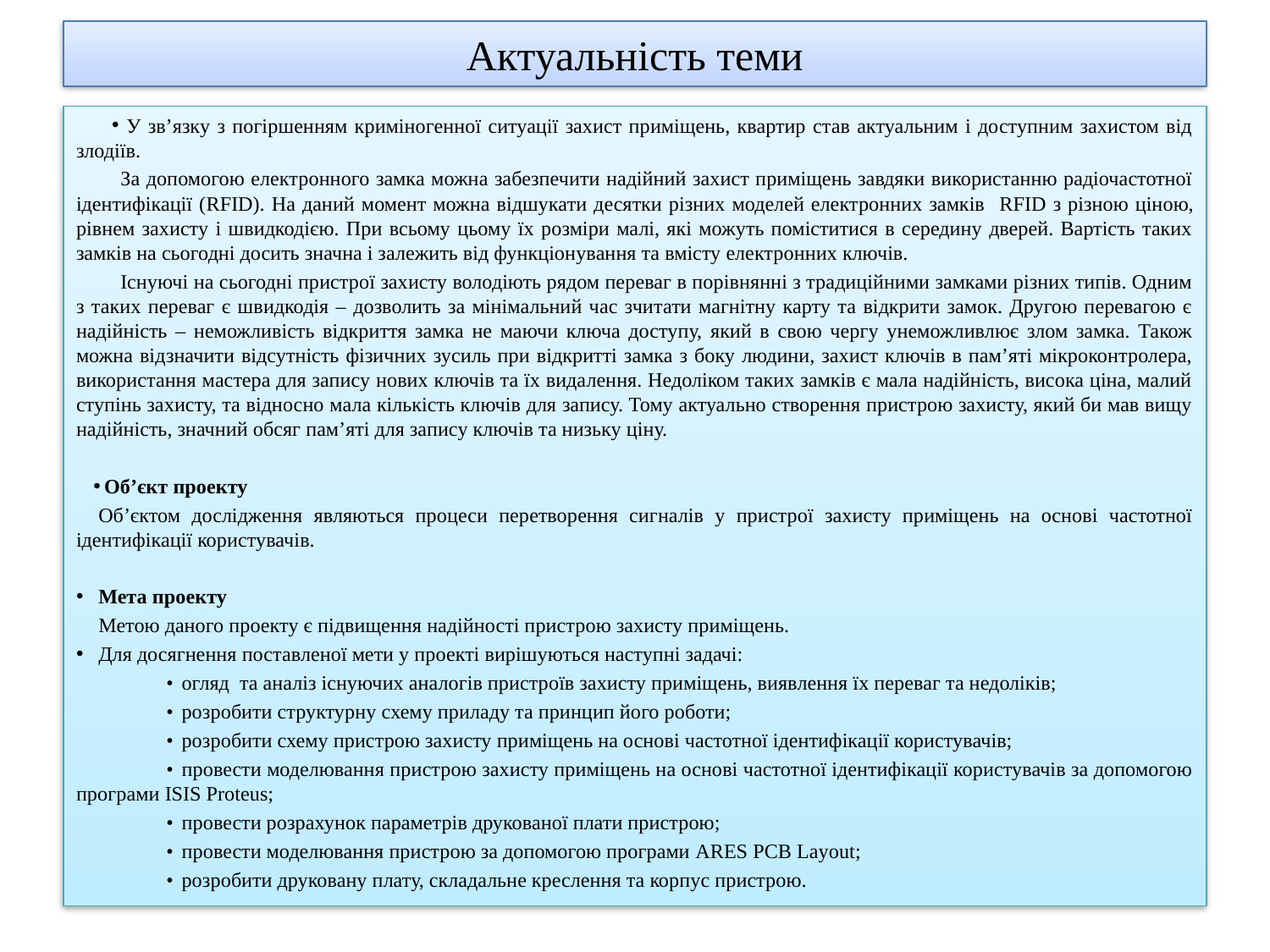

# Актуальність теми
У зв’язку з погіршенням криміногенної ситуації захист приміщень, квартир став актуальним і доступним захистом від злодіїв.
За допомогою електронного замка можна забезпечити надійний захист приміщень завдяки використанню радіочастотної ідентифікації (RFID). На даний момент можна відшукати десятки різних моделей електронних замків  RFID з різною ціною, рівнем захисту і швидкодією. При всьому цьому їх розміри малі, які можуть поміститися в середину дверей. Вартість таких замків на сьогодні досить значна і залежить від функціонування та вмісту електронних ключів.
Існуючі на сьогодні пристрої захисту володіють рядом переваг в порівнянні з традиційними замками різних типів. Одним з таких переваг є швидкодія – дозволить за мінімальний час зчитати магнітну карту та відкрити замок. Другою перевагою є надійність – неможливість відкриття замка не маючи ключа доступу, який в свою чергу унеможливлює злом замка. Також можна відзначити відсутність фізичних зусиль при відкритті замка з боку людини, захист ключів в пам’яті мікроконтролера, використання мастера для запису нових ключів та їх видалення. Недоліком таких замків є мала надійність, висока ціна, малий ступінь захисту, та відносно мала кількість ключів для запису. Тому актуально створення пристрою захисту, який би мав вищу надійність, значний обсяг пам’яті для запису ключів та низьку ціну.

Об’єкт проекту
Об’єктом дослідження являються процеси перетворення сигналів у пристрої захисту приміщень на основі частотної ідентифікації користувачів.

Мета проекту
Метою даного проекту є підвищення надійності пристрою захисту приміщень.
Для досягнення поставленої мети у проекті вирішуються наступні задачі:
•	огляд  та аналіз існуючих аналогів пристроїв захисту приміщень, виявлення їх переваг та недоліків;
•	розробити структурну схему приладу та принцип його роботи;
•	розробити схему пристрою захисту приміщень на основі частотної ідентифікації користувачів;
•	провести моделювання пристрою захисту приміщень на основі частотної ідентифікації користувачів за допомогою програми ISIS Proteus;
•	провести розрахунок параметрів друкованої плати пристрою;
•	провести моделювання пристрою за допомогою програми ARES PCB Layout;
•	розробити друковану плату, складальне креслення та корпус пристрою.